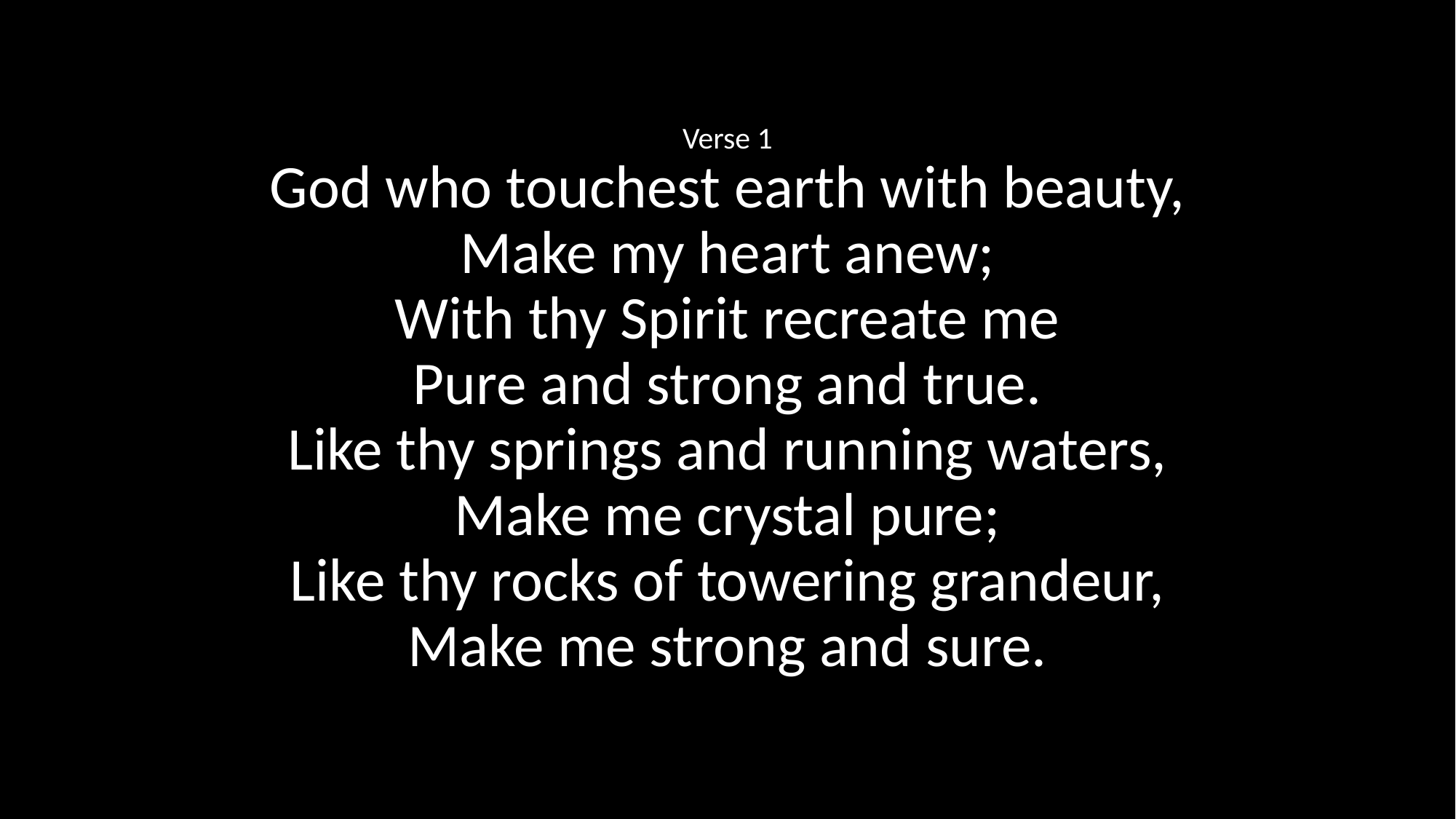

Verse 1
God who touchest earth with beauty,
Make my heart anew;
With thy Spirit recreate me
Pure and strong and true.
Like thy springs and running waters,
Make me crystal pure;
Like thy rocks of towering grandeur,
Make me strong and sure.